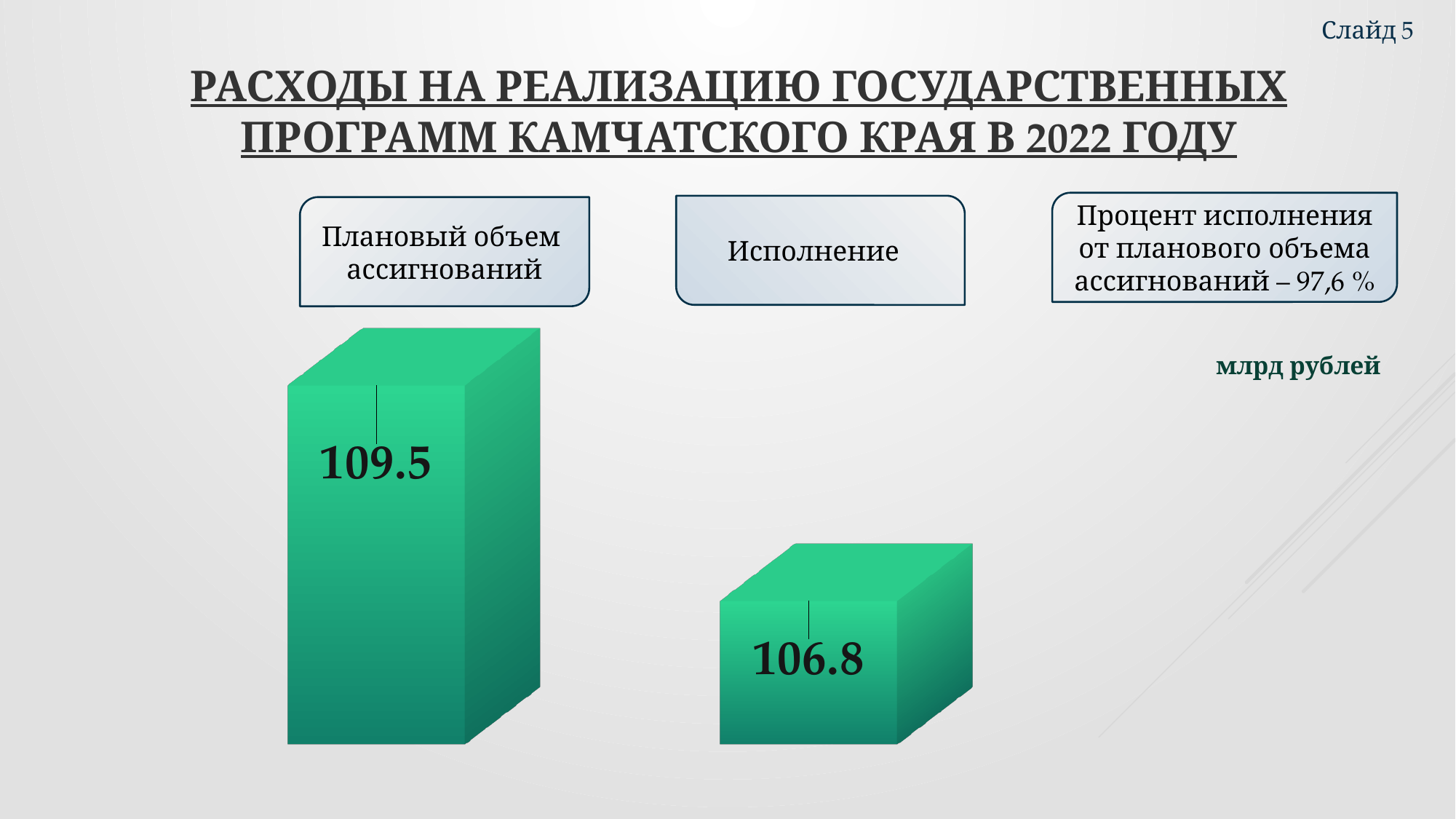

Слайд 5
# Расходы на реализацию государственных программ Камчатского края в 2022 году

[unsupported chart]

Процент исполнения от планового объема ассигнований – 97,6 %
Исполнение
Плановый объем
ассигнований
млрд рублей